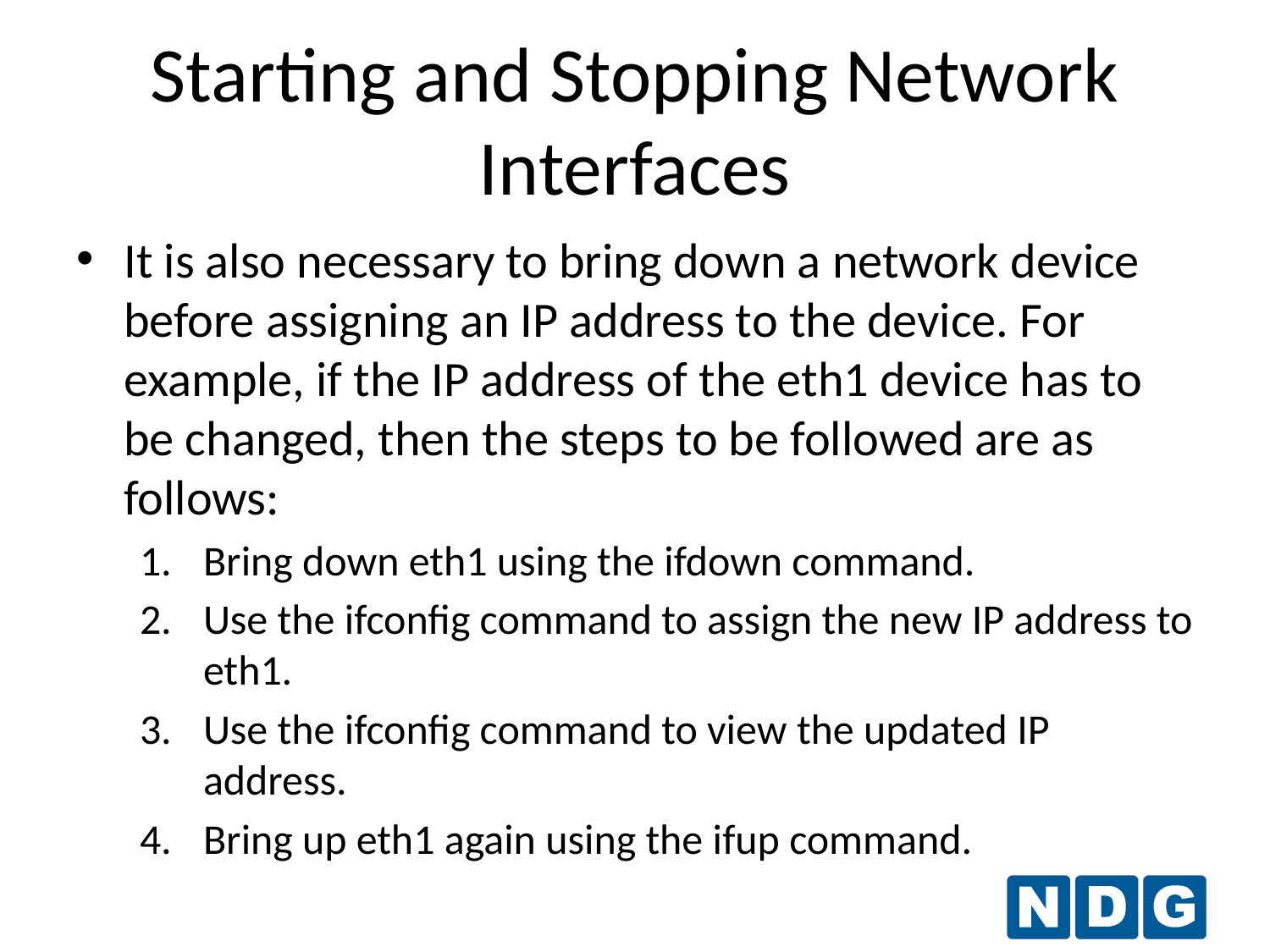

# Starting and Stopping Network Interfaces
It is also necessary to bring down a network device before assigning an IP address to the device. For example, if the IP address of the eth1 device has to be changed, then the steps to be followed are as follows:
Bring down eth1 using the ifdown command.
Use the ifconfig command to assign the new IP address to eth1.
Use the ifconfig command to view the updated IP address.
Bring up eth1 again using the ifup command.